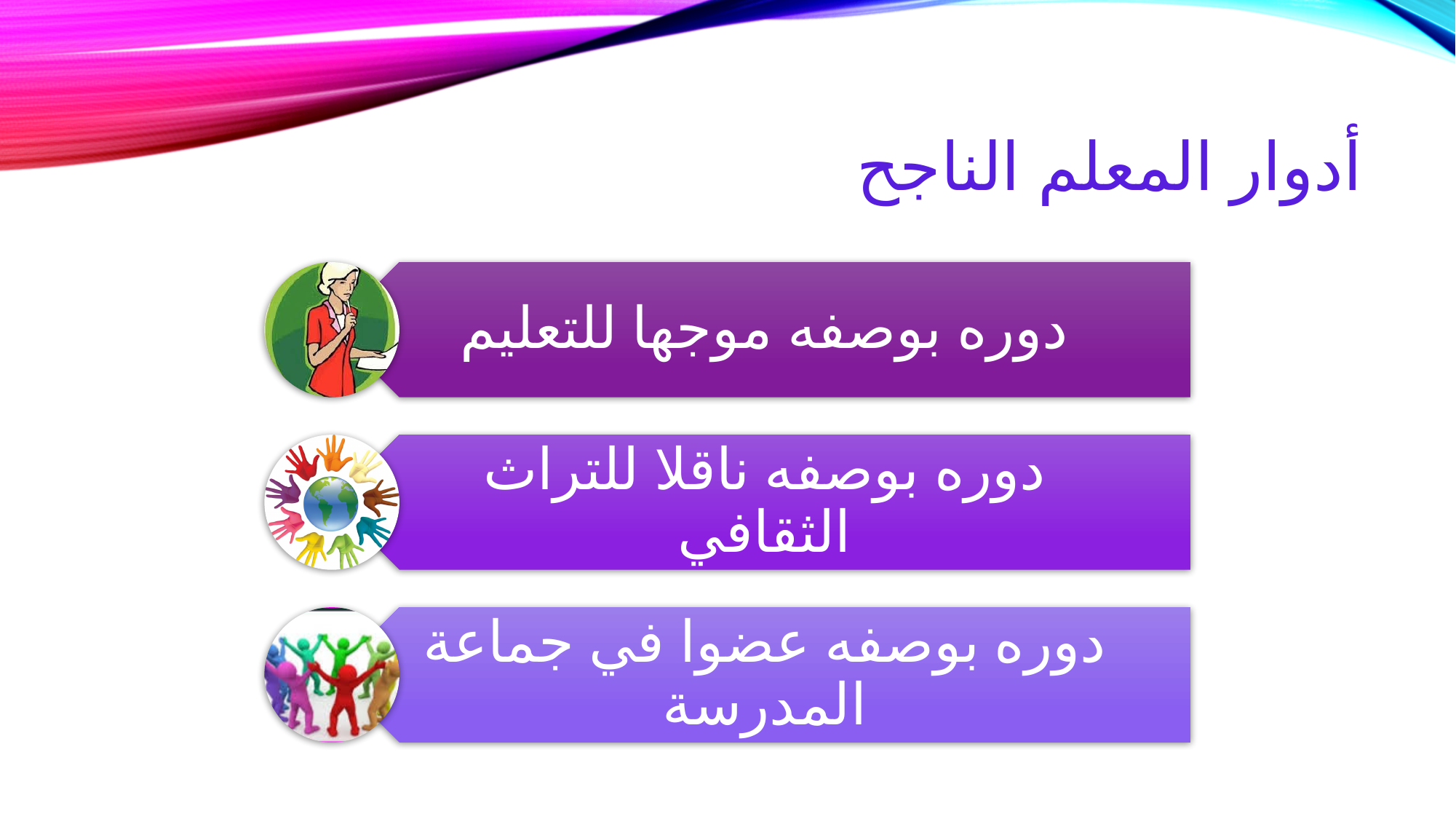

# أدوار المعلم الناجح
دوره بوصفه موجها للتعليم
دوره بوصفه ناقلا للتراث الثقافي
دوره بوصفه عضوا في جماعة المدرسة